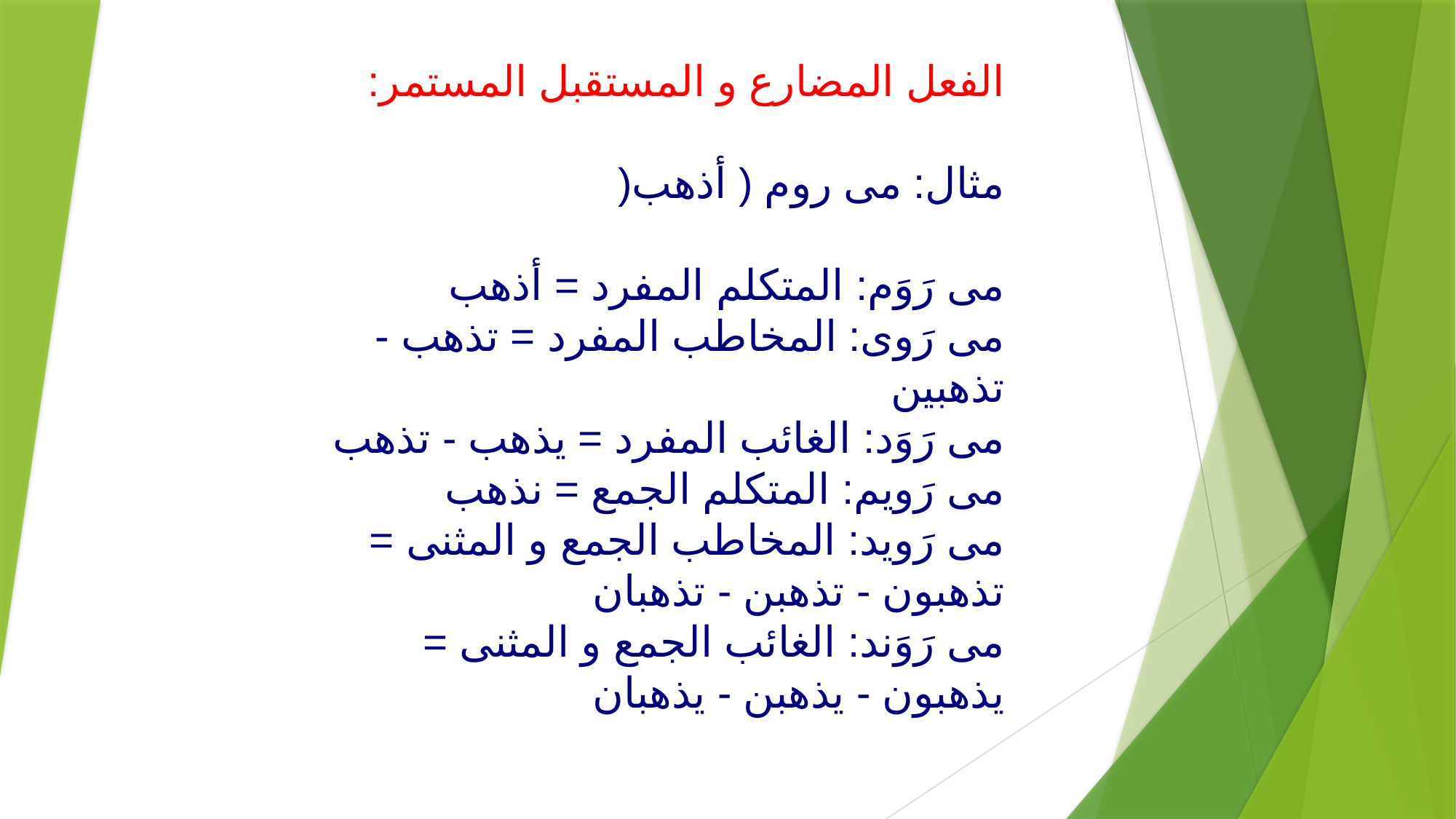

الفعل المضارع و المستقبل المستمر:
مثال: مى روم ( أذهب(
مى رَوَم: المتكلم المفرد = أذهب
مى رَوى: المخاطب المفرد = تذهب - تذهبين
مى رَوَد: الغائب المفرد = يذهب - تذهب
مى رَويم: المتكلم الجمع = نذهب
مى رَويد: المخاطب الجمع و المثنى = تذهبون - تذهبن - تذهبان
مى رَوَند: الغائب الجمع و المثنى = يذهبون - يذهبن - يذهبان